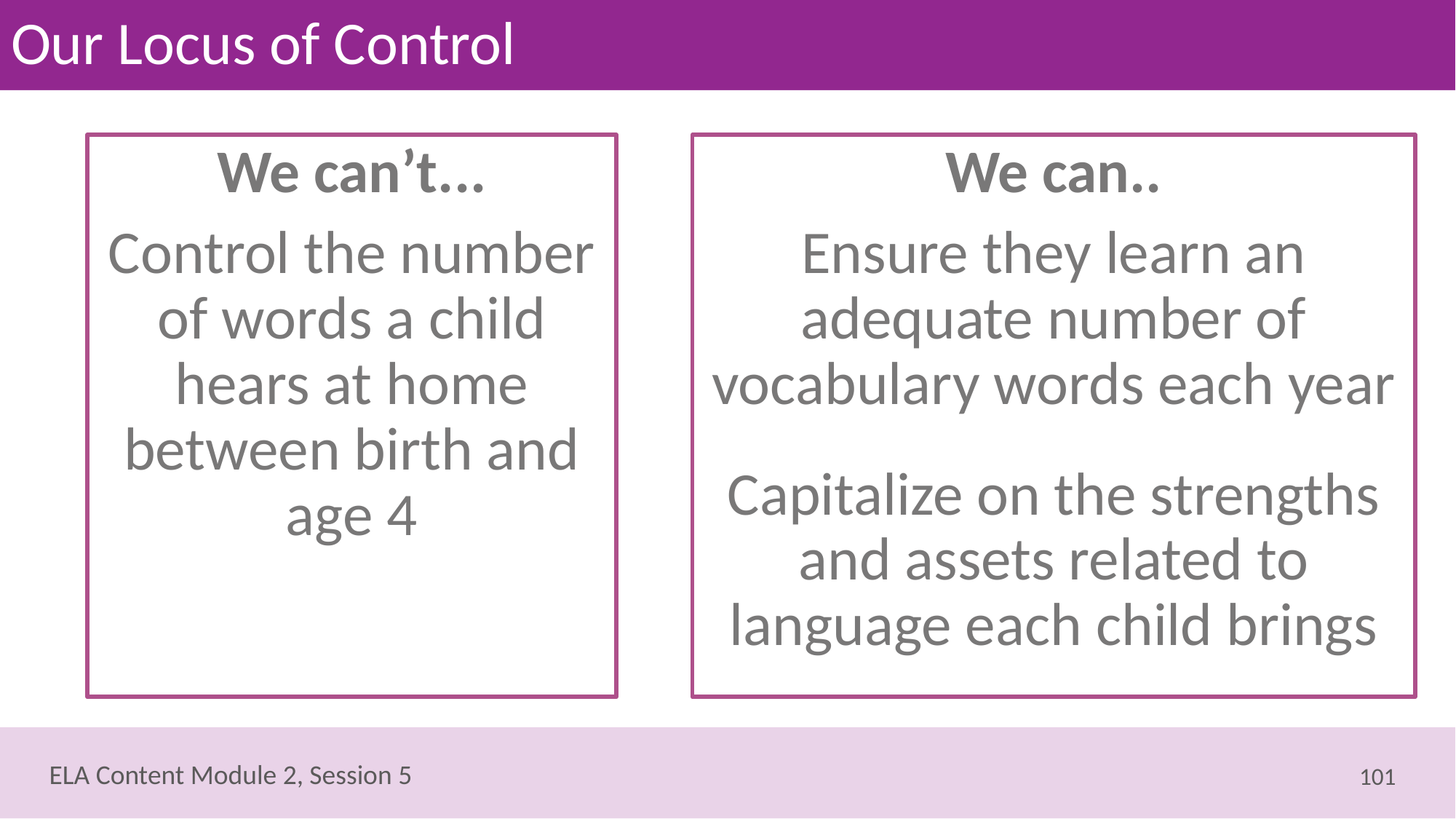

# Our Locus of Control
We can..
Ensure they learn an adequate number of vocabulary words each year

Capitalize on the strengths and assets related to language each child brings

We can’t...
Control the number of words a child hears at home between birth and age 4
101